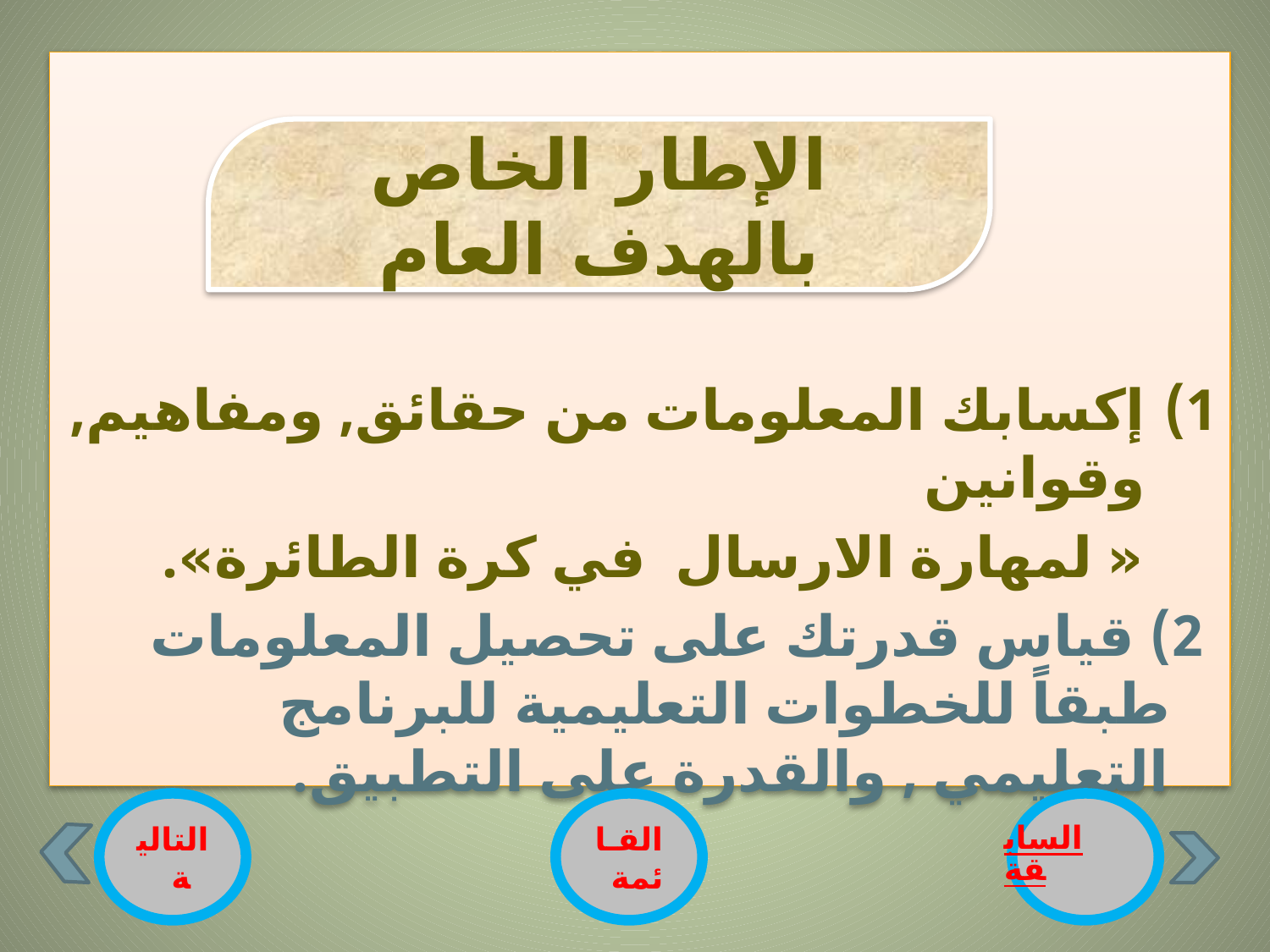

إكسابك المعلومات من حقائق, ومفاهيم, وقوانين
     « لمهارة الارسال  في كرة الطائرة».
 2) قياس قدرتك على تحصيل المعلومات طبقاً للخطوات التعليمية للبرنامج التعليمي , والقدرة على التطبيق.

الإطار الخاص بالهدف العام
التالية
القـائمة
السابقة